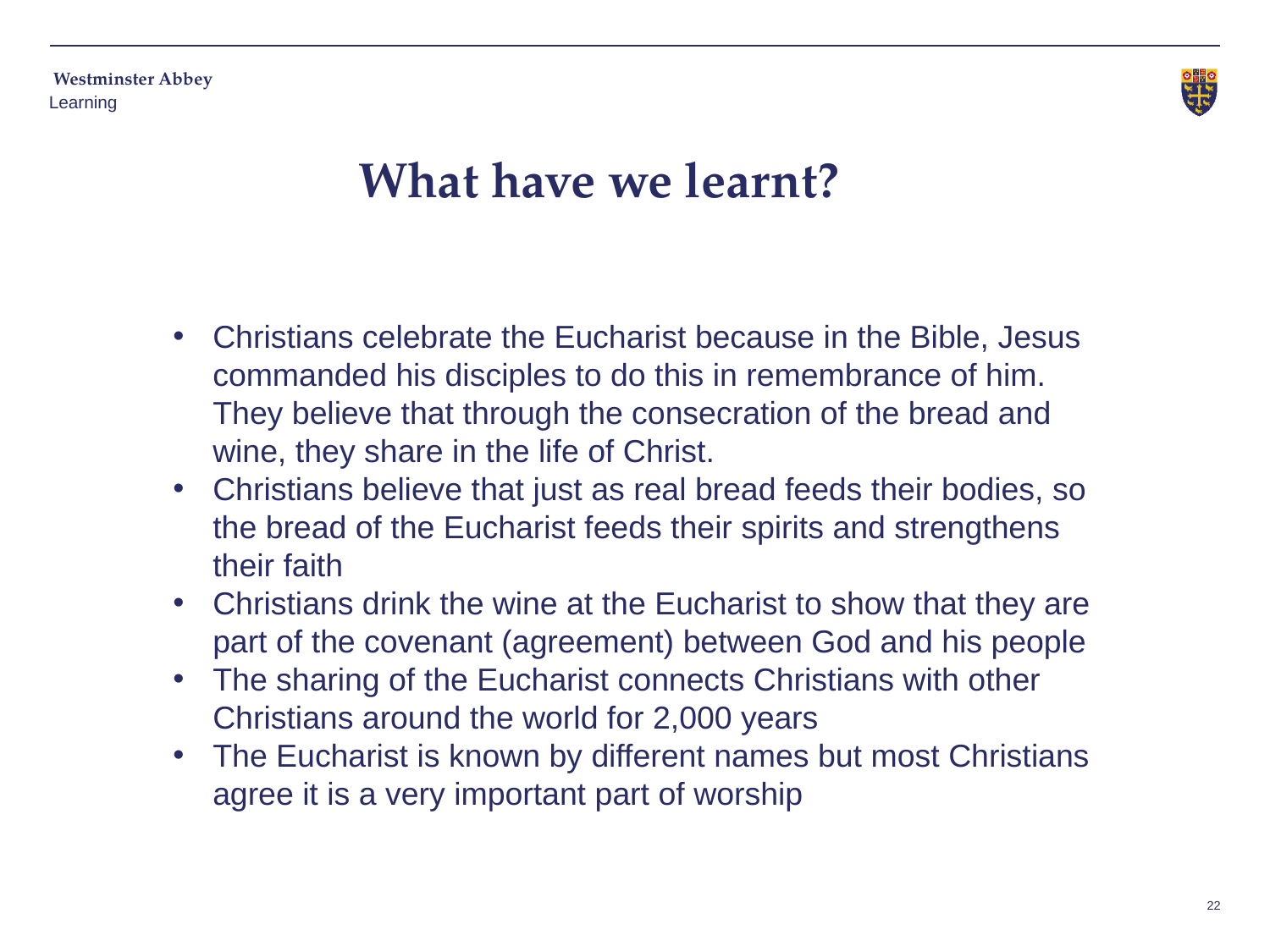

Learning
What have we learnt?
Christians celebrate the Eucharist because in the Bible, Jesus commanded his disciples to do this in remembrance of him. They believe that through the consecration of the bread and wine, they share in the life of Christ.
Christians believe that just as real bread feeds their bodies, so the bread of the Eucharist feeds their spirits and strengthens their faith
Christians drink the wine at the Eucharist to show that they are part of the covenant (agreement) between God and his people
The sharing of the Eucharist connects Christians with other Christians around the world for 2,000 years
The Eucharist is known by different names but most Christians agree it is a very important part of worship
22